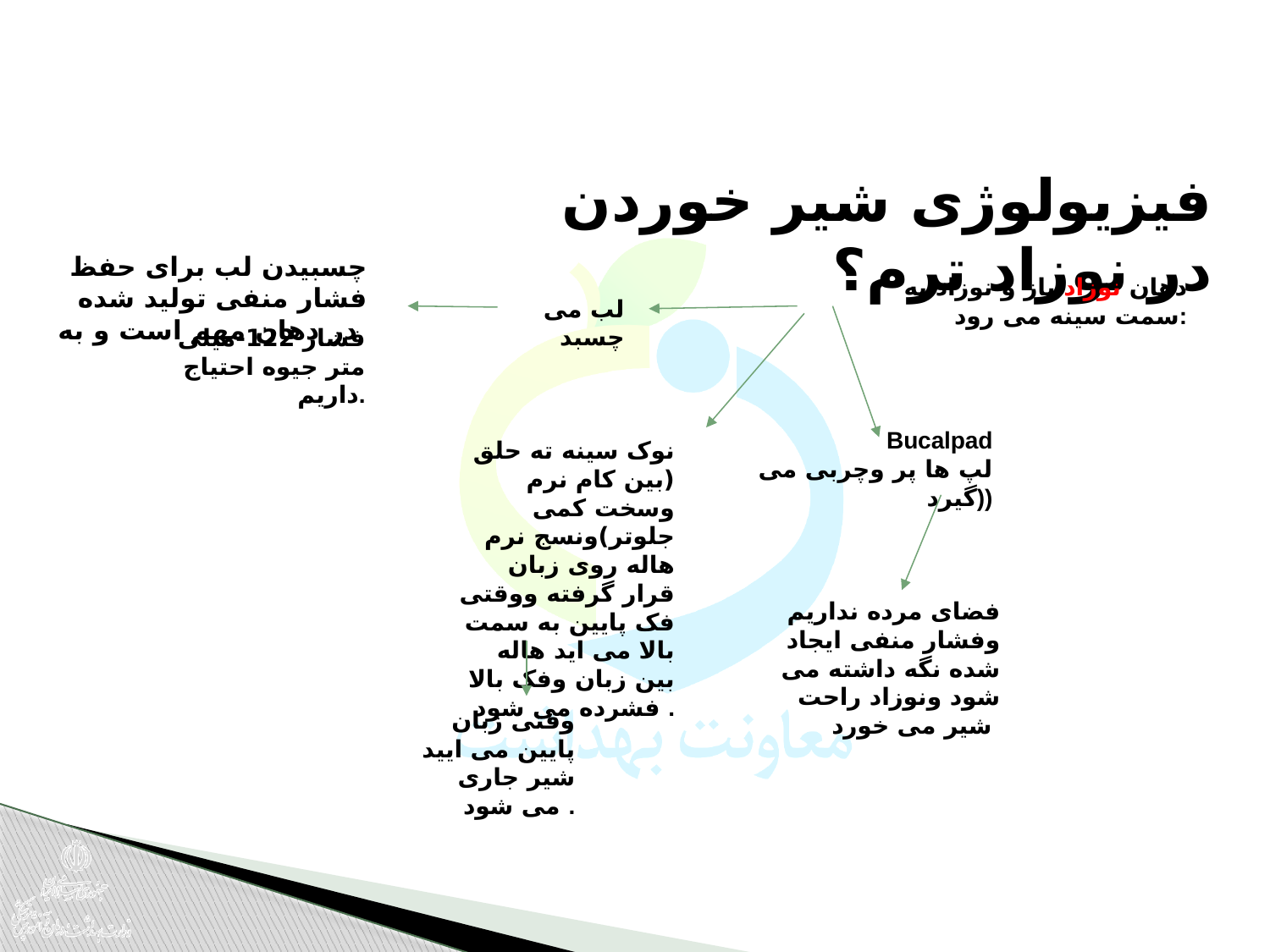

فیزیولوژی شیر خوردن در نوزاد ترم؟
چسبیدن لب برای حفظ فشار منفی تولید شده در دهان مهم است و به
دهان نوزاد باز و نوزاد به سمت سینه می رود:

لب می چسبد
فشار 122-میلی متر جیوه احتیاج داریم.
Bucalpad
لپ ها پر وچربی می گیرد))
نوک سینه ته حلق (بین کام نرم وسخت کمی جلوتر)ونسج نرم هاله روی زبان قرار گرفته ووقتی فک پایین به سمت بالا می اید هاله بین زبان وفک بالا فشرده می شود .
فضای مرده نداریم وفشار منفی ایجاد شده نگه داشته می شود ونوزاد راحت شیر می خورد
وقتی زبان پایین می ایید شیر جاری می شود .